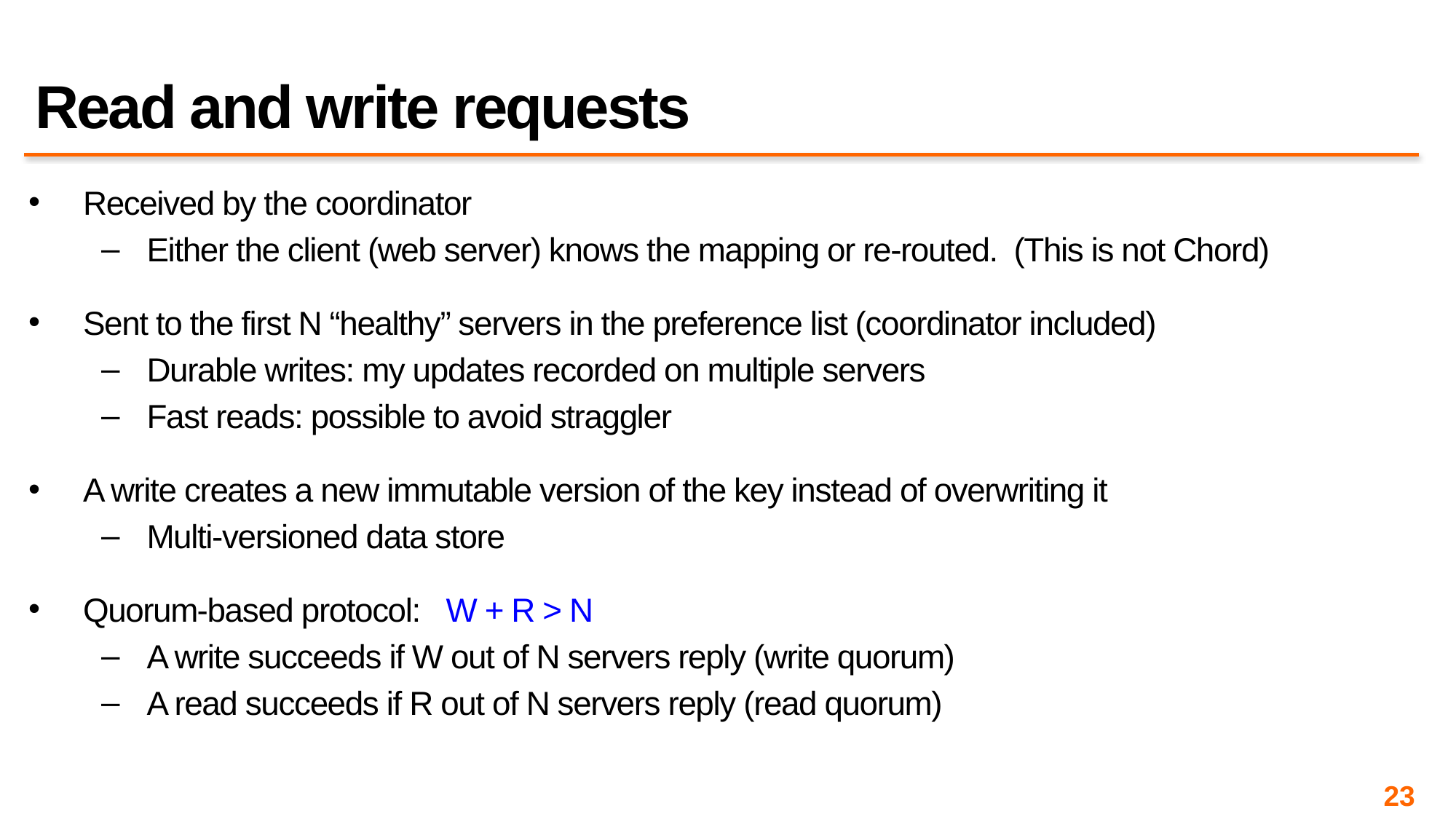

# Read and write requests
Received by the coordinator
Either the client (web server) knows the mapping or re-routed.  (This is not Chord)
Sent to the first N “healthy” servers in the preference list (coordinator included)
Durable writes: my updates recorded on multiple servers
Fast reads: possible to avoid straggler
A write creates a new immutable version of the key instead of overwriting it
Multi-versioned data store
Quorum-based protocol:   W + R > N
A write succeeds if W out of N servers reply (write quorum)
A read succeeds if R out of N servers reply (read quorum)

23